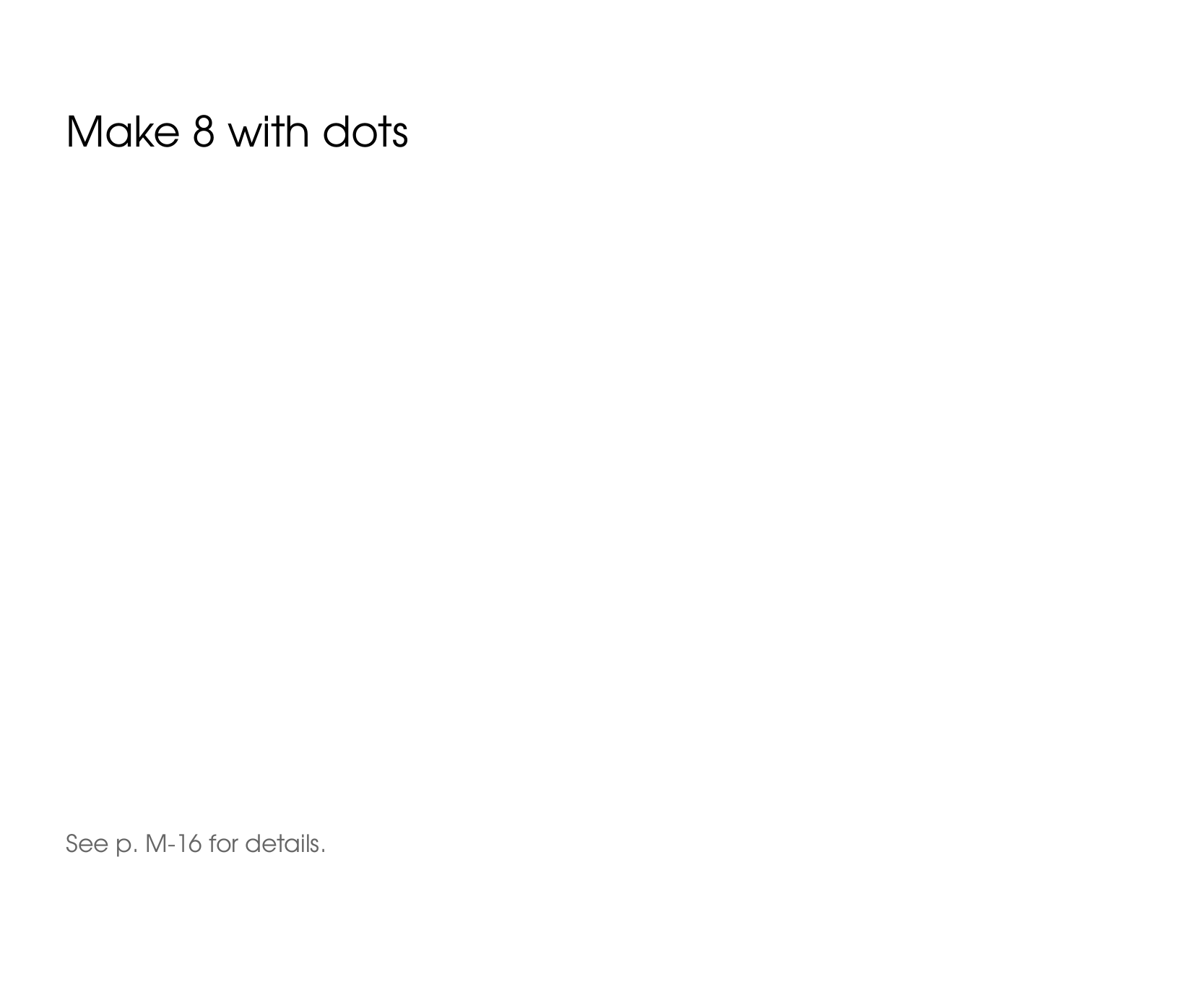

Make 8 with dots
See p. M-16 for details.